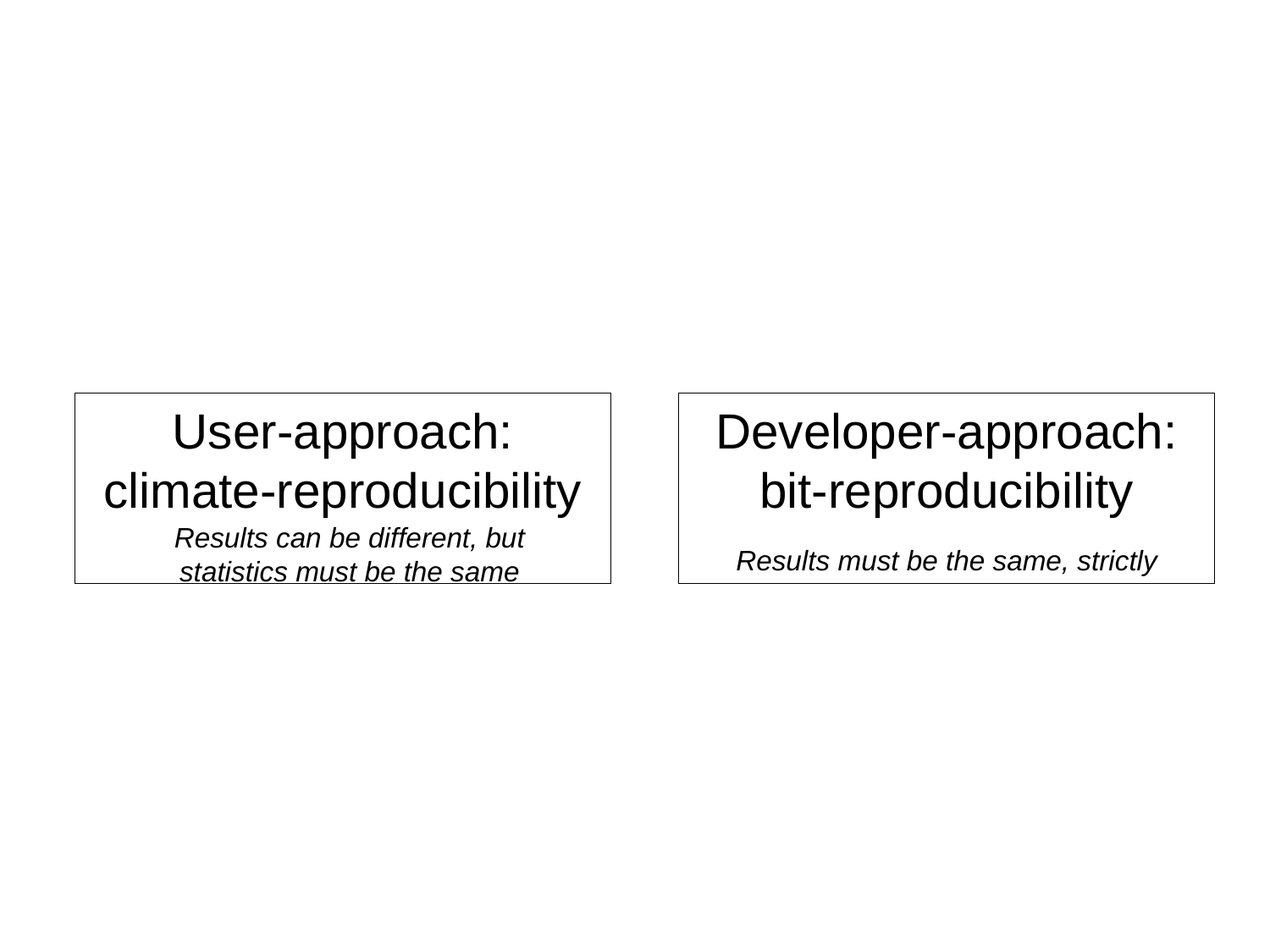

User-approach: climate-reproducibility
Developer-approach: bit-reproducibility
Results can be different, but statistics must be the same
Results must be the same, strictly